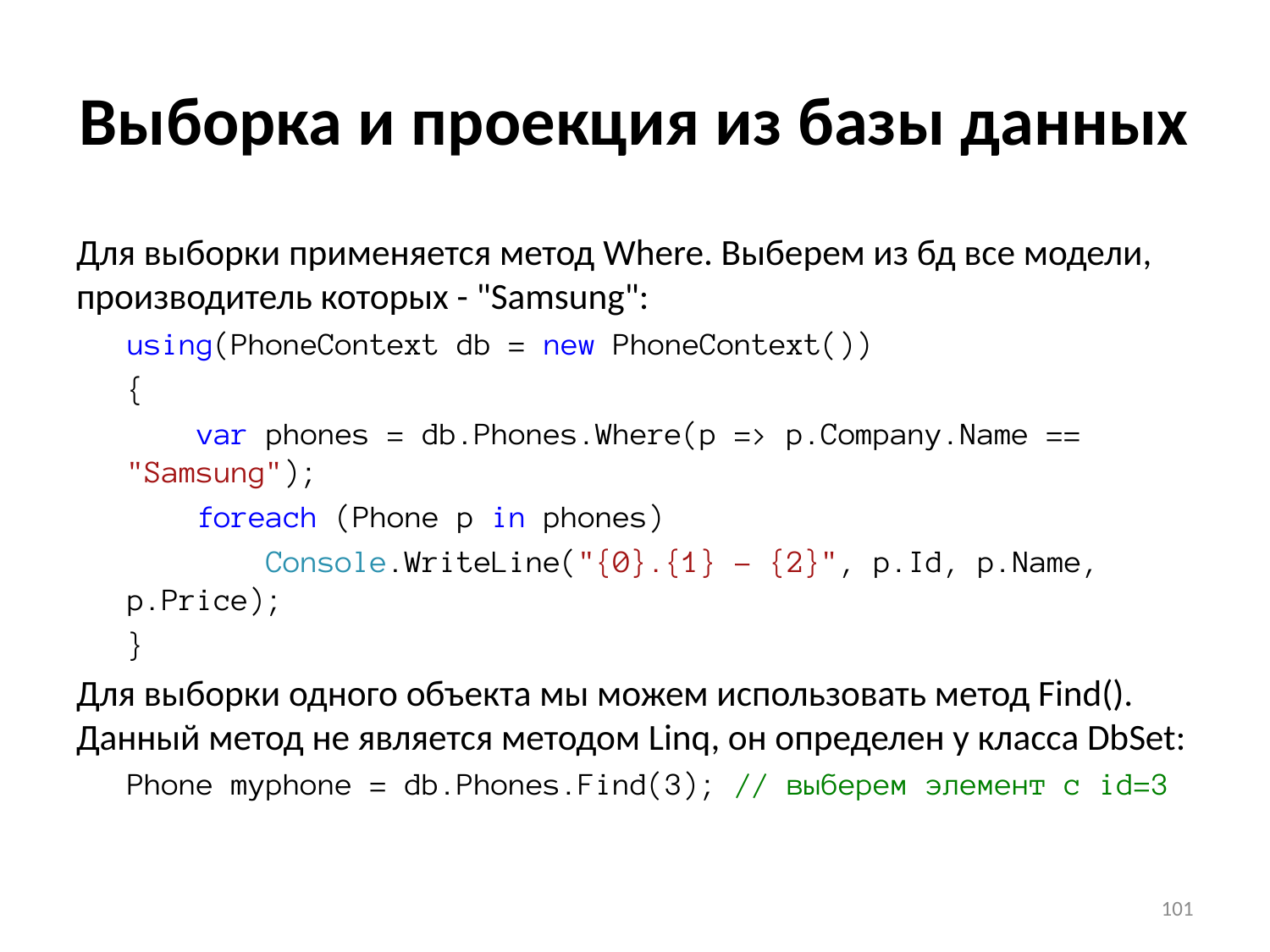

# Выборка и проекция из базы данных
Для выборки применяется метод Where. Выберем из бд все модели, производитель которых - "Samsung":
using(PhoneContext db = new PhoneContext())
{
    var phones = db.Phones.Where(p => p.Company.Name == "Samsung");
    foreach (Phone p in phones)
        Console.WriteLine("{0}.{1} - {2}", p.Id, p.Name, p.Price);
}
Для выборки одного объекта мы можем использовать метод Find(). Данный метод не является методом Linq, он определен у класса DbSet:
Phone myphone = db.Phones.Find(3); // выберем элемент с id=3
101